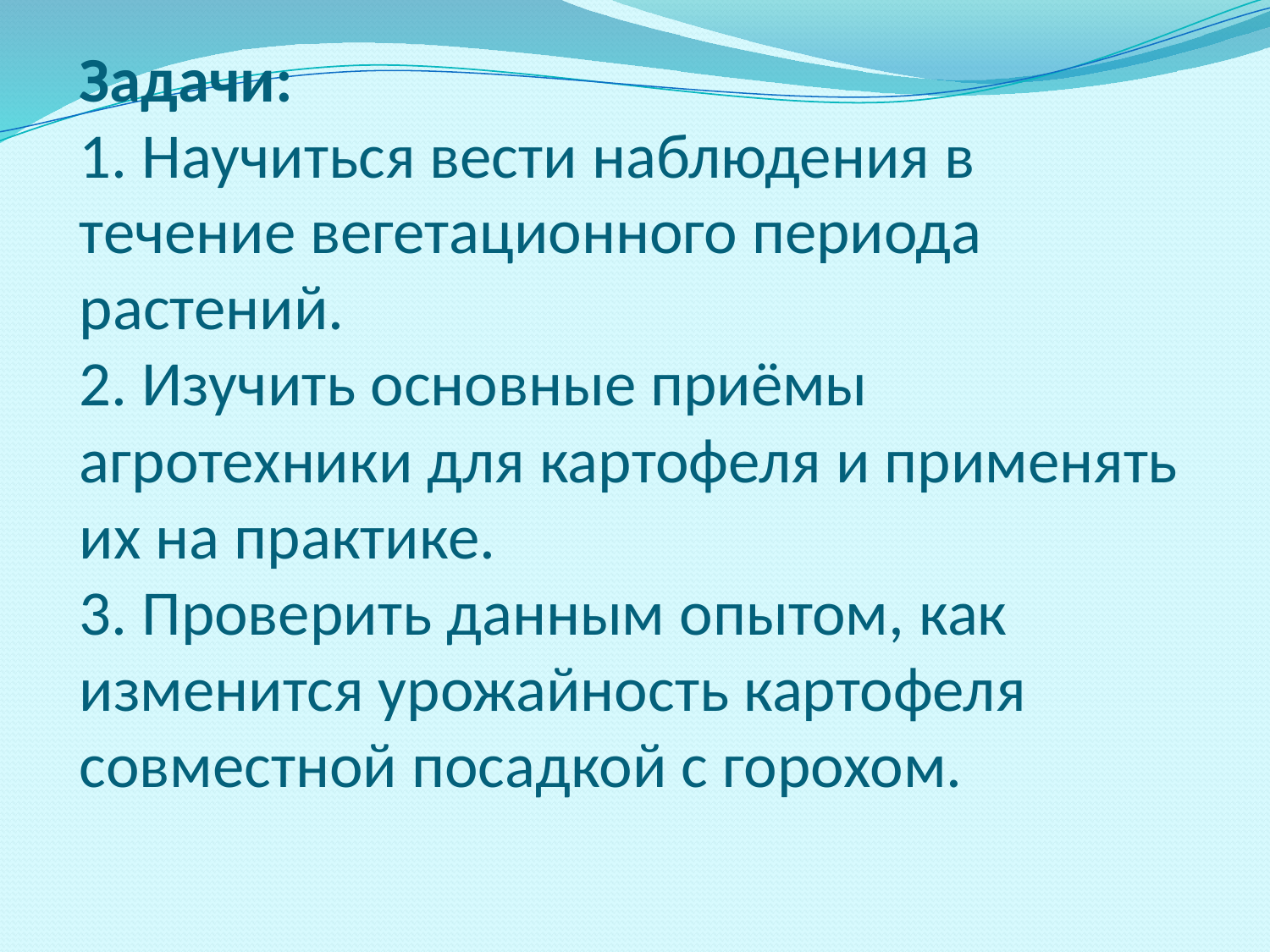

# Задачи: 1. Научиться вести наблюдения в течение вегетационного периода растений. 2. Изучить основные приёмы агротехники для картофеля и применять их на практике. 3. Проверить данным опытом, как изменится урожайность картофеля совместной посадкой с горохом.